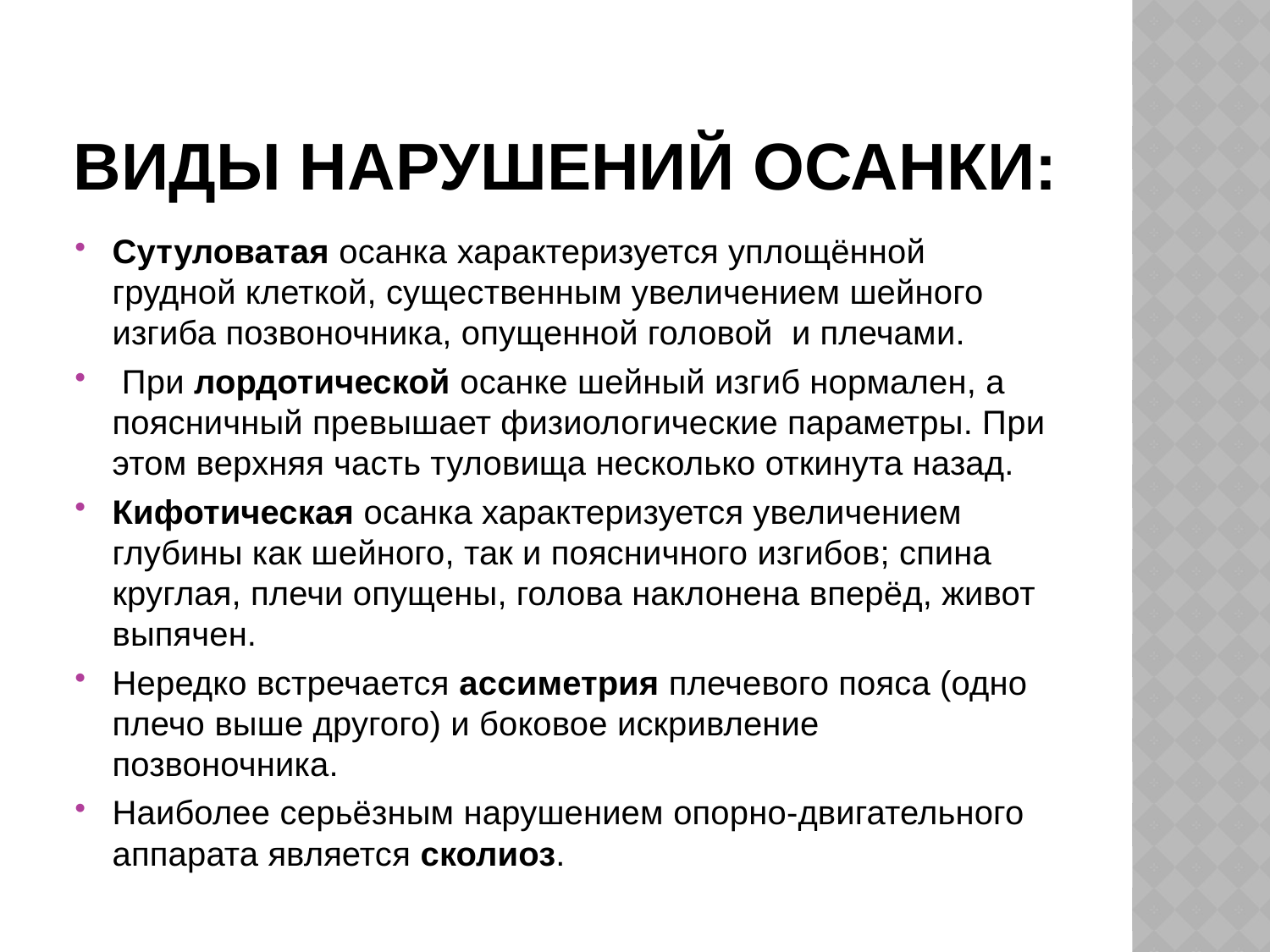

# Виды нарушений осанки:
Сутуловатая осанка характеризуется уплощённой грудной клеткой, существенным увеличением шейного изгиба позвоночника, опущенной головой  и плечами.
 При лордотической осанке шейный изгиб нормален, а поясничный превышает физиологические параметры. При этом верхняя часть туловища несколько откинута назад.
Кифотическая осанка характеризуется увеличением глубины как шейного, так и поясничного изгибов; спина круглая, плечи опущены, голова наклонена вперёд, живот выпячен.
Нередко встречается ассиметрия плечевого пояса (одно плечо выше другого) и боковое искривление позвоночника.
Наиболее серьёзным нарушением опорно-двигательного аппарата является сколиоз.